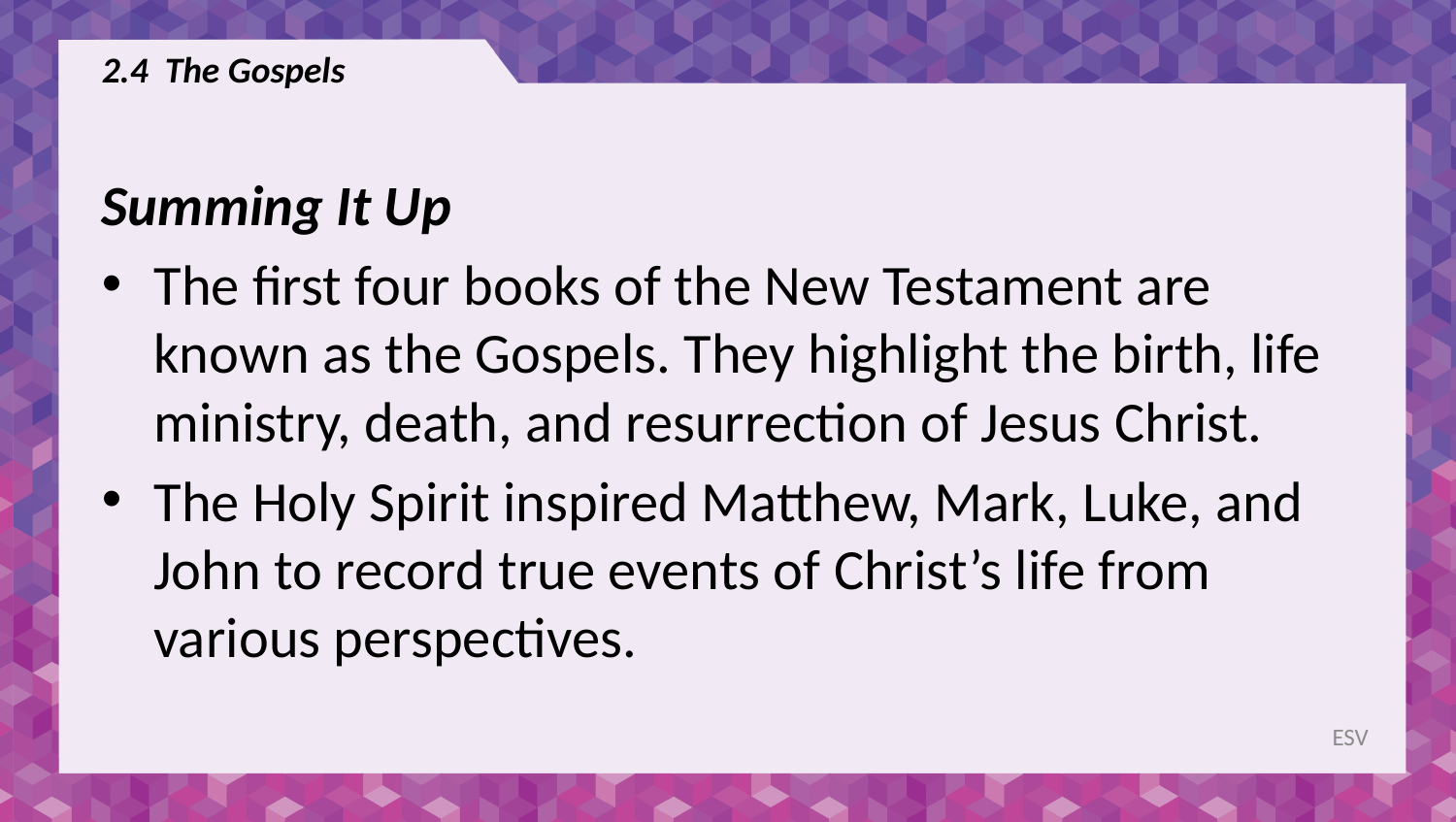

# 2.4  The Gospels
Summing It Up
The first four books of the New Testament are known as the Gospels. They highlight the birth, life ministry, death, and resurrection of Jesus Christ.
The Holy Spirit inspired Matthew, Mark, Luke, and John to record true events of Christ’s life from various perspectives.
ESV